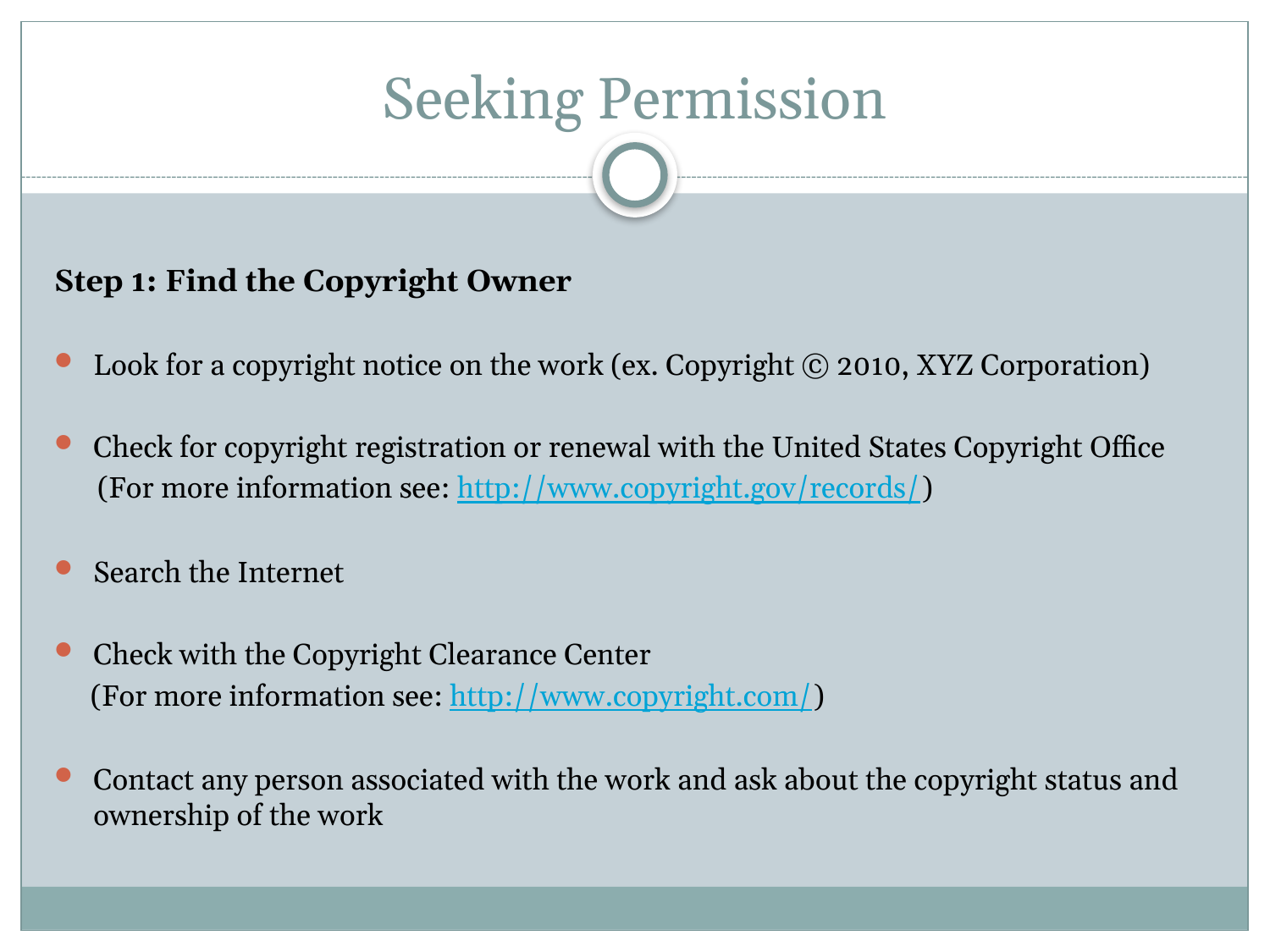

# Seeking Permission

Step 1: Find the Copyright Owner

Look for a copyright notice on the work (ex. Copyright © 2010, XYZ Corporation)

Check for copyright registration or renewal with the United States Copyright Office
      (For more information see: http://www.copyright.gov/records/)

Search the Internet

Check with the Copyright Clearance Center
     (For more information see: http://www.copyright.com/)

Contact any person associated with the work and ask about the copyright status and ownership of the work